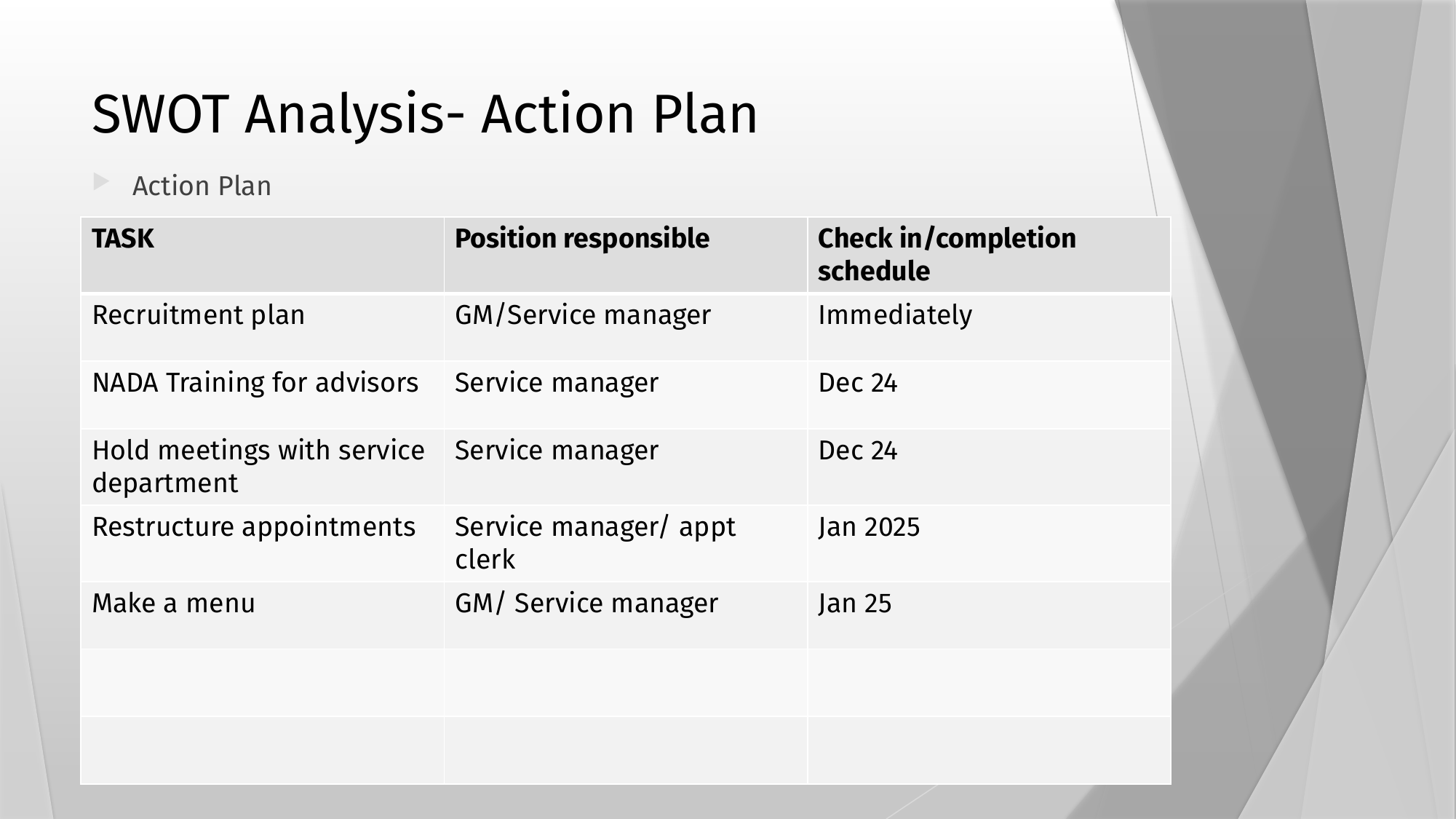

# SWOT Analysis- Action Plan
Action Plan

| TASK | Position responsible | Check in/completion schedule |
| --- | --- | --- |
| Recruitment plan | GM/Service manager | Immediately |
| NADA Training for advisors | Service manager | Dec 24 |
| Hold meetings with service department | Service manager | Dec 24 |
| Restructure appointments | Service manager/ appt clerk | Jan 2025 |
| Make a menu | GM/ Service manager | Jan 25 |
|  |  |  |
|  |  |  |